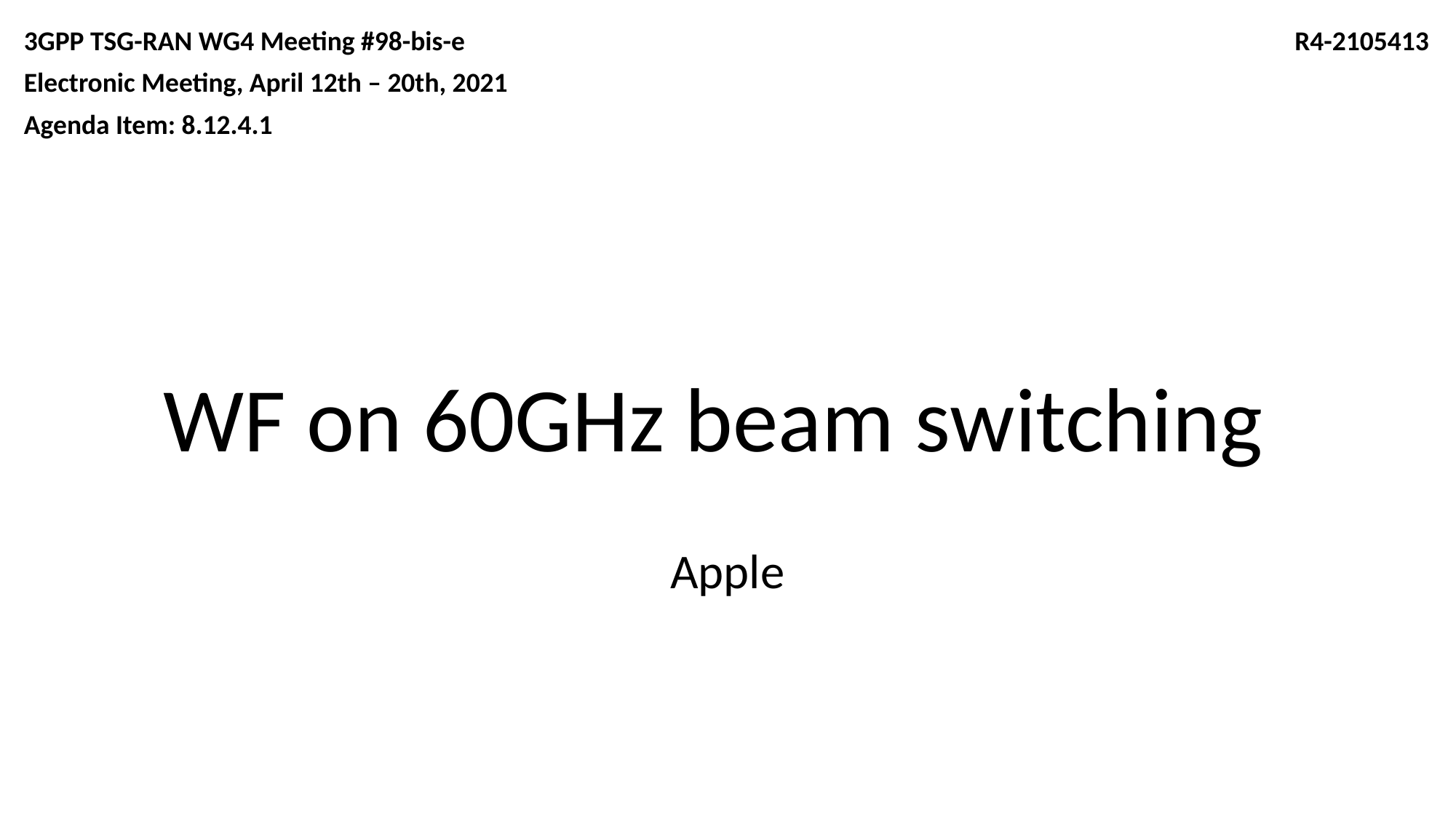

3GPP TSG-RAN WG4 Meeting #98-bis-e
Electronic Meeting, April 12th – 20th, 2021
Agenda Item: 8.12.4.1
R4-2105413
# WF on 60GHz beam switching
Apple